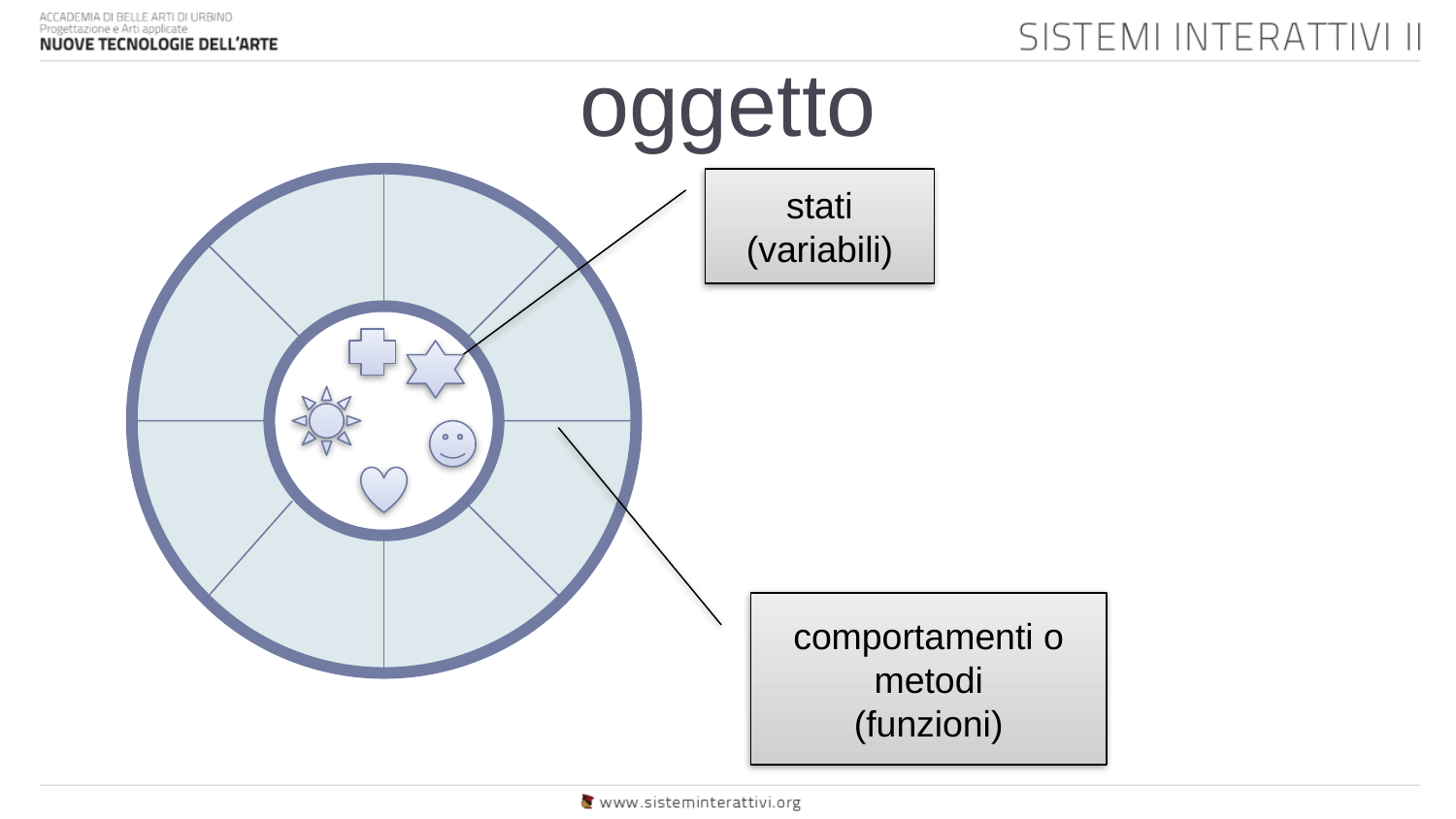

# oggetto

stati
(variabili)

comportamenti o metodi
(funzioni)